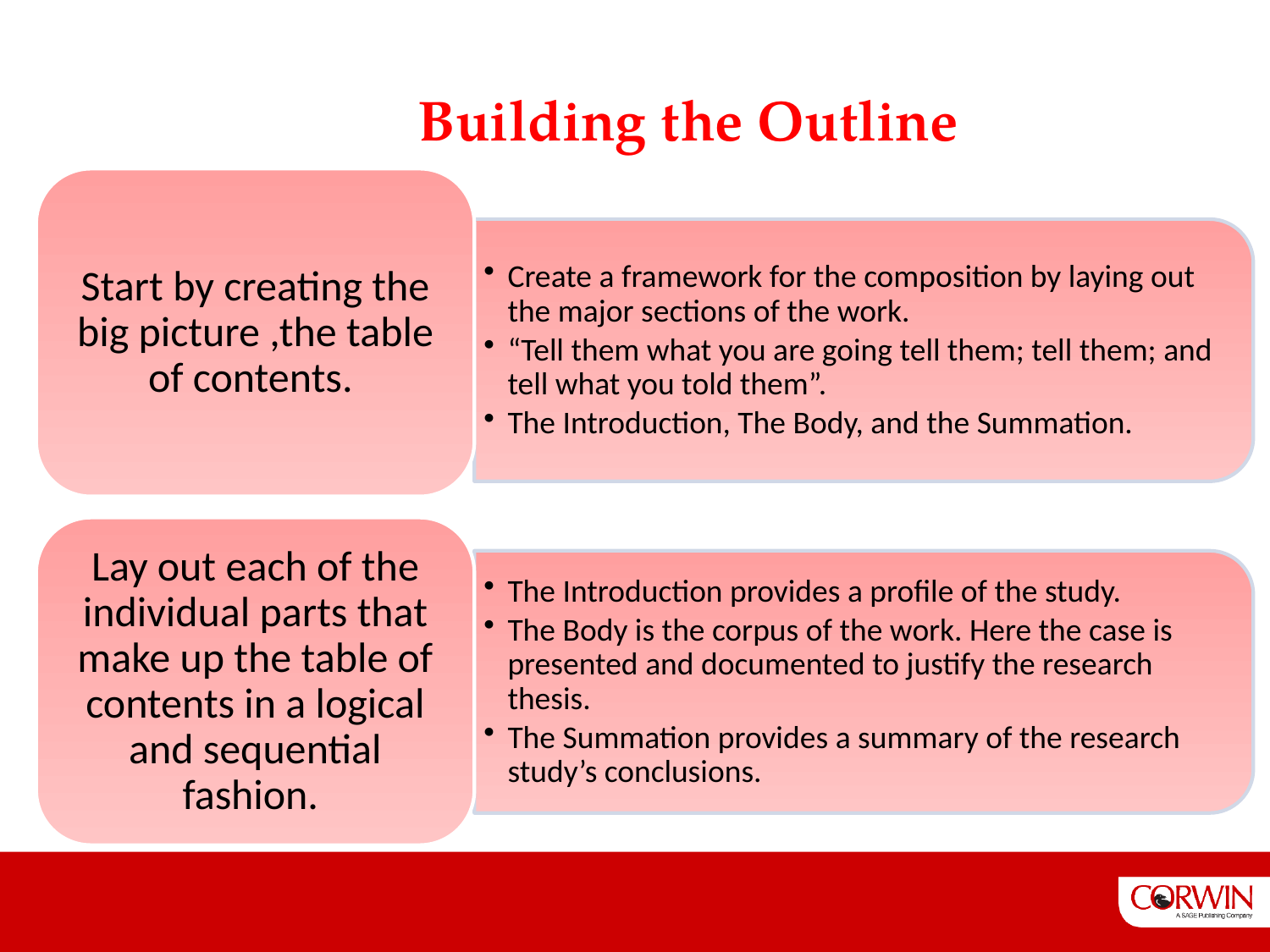

# Building the Outline
Start by creating the big picture ,the table of contents.
Create a framework for the composition by laying out the major sections of the work.
“Tell them what you are going tell them; tell them; and tell what you told them”.
The Introduction, The Body, and the Summation.
Lay out each of the individual parts that make up the table of contents in a logical and sequential fashion.
The Introduction provides a profile of the study.
The Body is the corpus of the work. Here the case is presented and documented to justify the research thesis.
The Summation provides a summary of the research study’s conclusions.